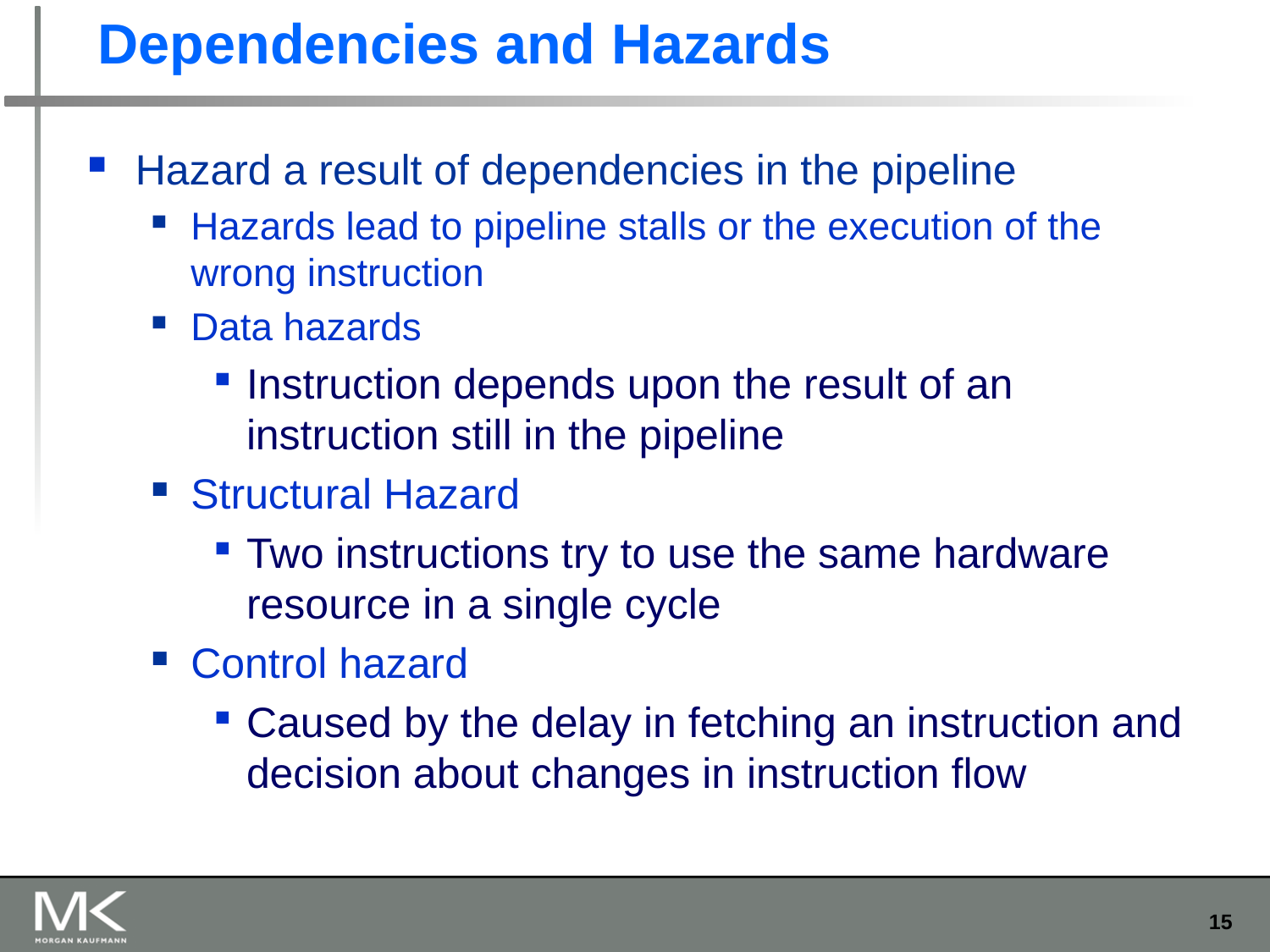

# Dependencies and Hazards
Hazard a result of dependencies in the pipeline
Hazards lead to pipeline stalls or the execution of the wrong instruction
Data hazards
Instruction depends upon the result of an instruction still in the pipeline
Structural Hazard
Two instructions try to use the same hardware resource in a single cycle
Control hazard
Caused by the delay in fetching an instruction and decision about changes in instruction flow